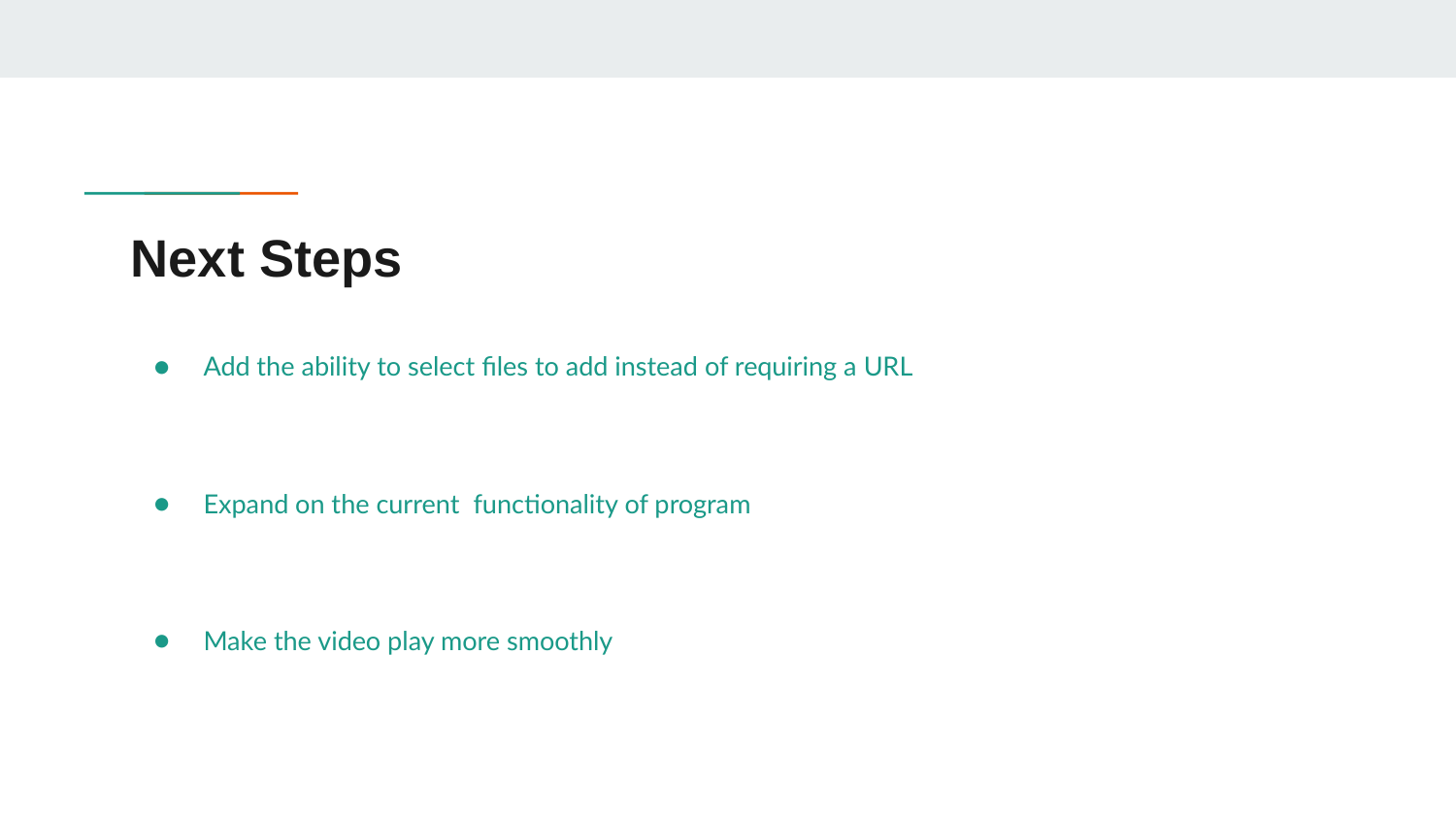

# Next Steps
Add the ability to select files to add instead of requiring a URL

Expand on the current  functionality of program

Make the video play more smoothly